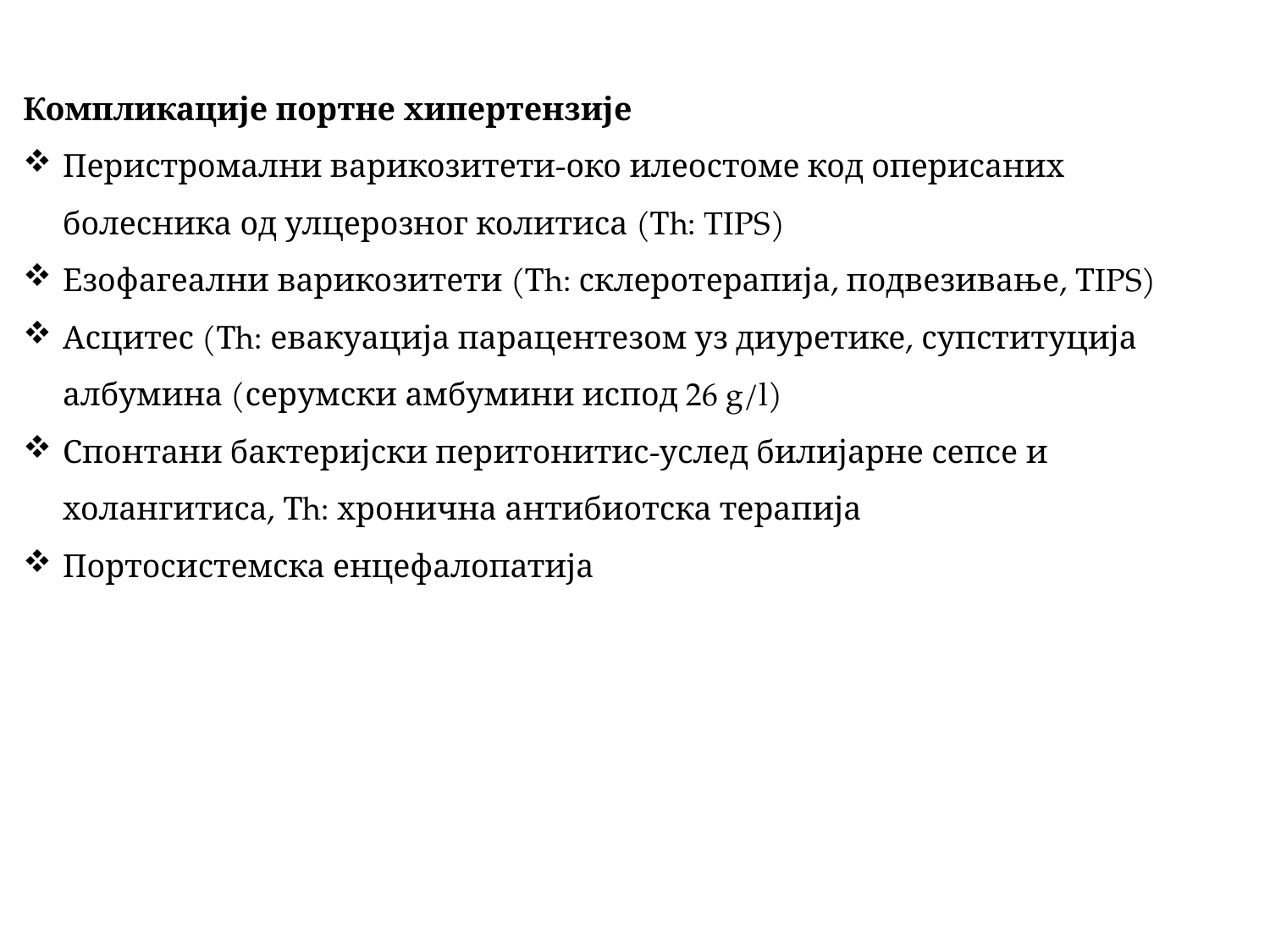

Компликације портне хипертензије
Перистромални варикозитети-око илеостоме код оперисаних болесника од улцерозног колитиса (Тh: TIPS)
Езофагеални варикозитети (Тh: склеротерапија, подвезивање, ТIPS)
Асцитес (Тh: евакуација парацентезом уз диуретике, супституција албумина (серумски амбумини испод 26 g/l)
Спонтани бактеријски перитонитис-услед билијарне сепсе и холангитиса, Тh: хронична антибиотска терапија
Портосистемска енцефалопатија